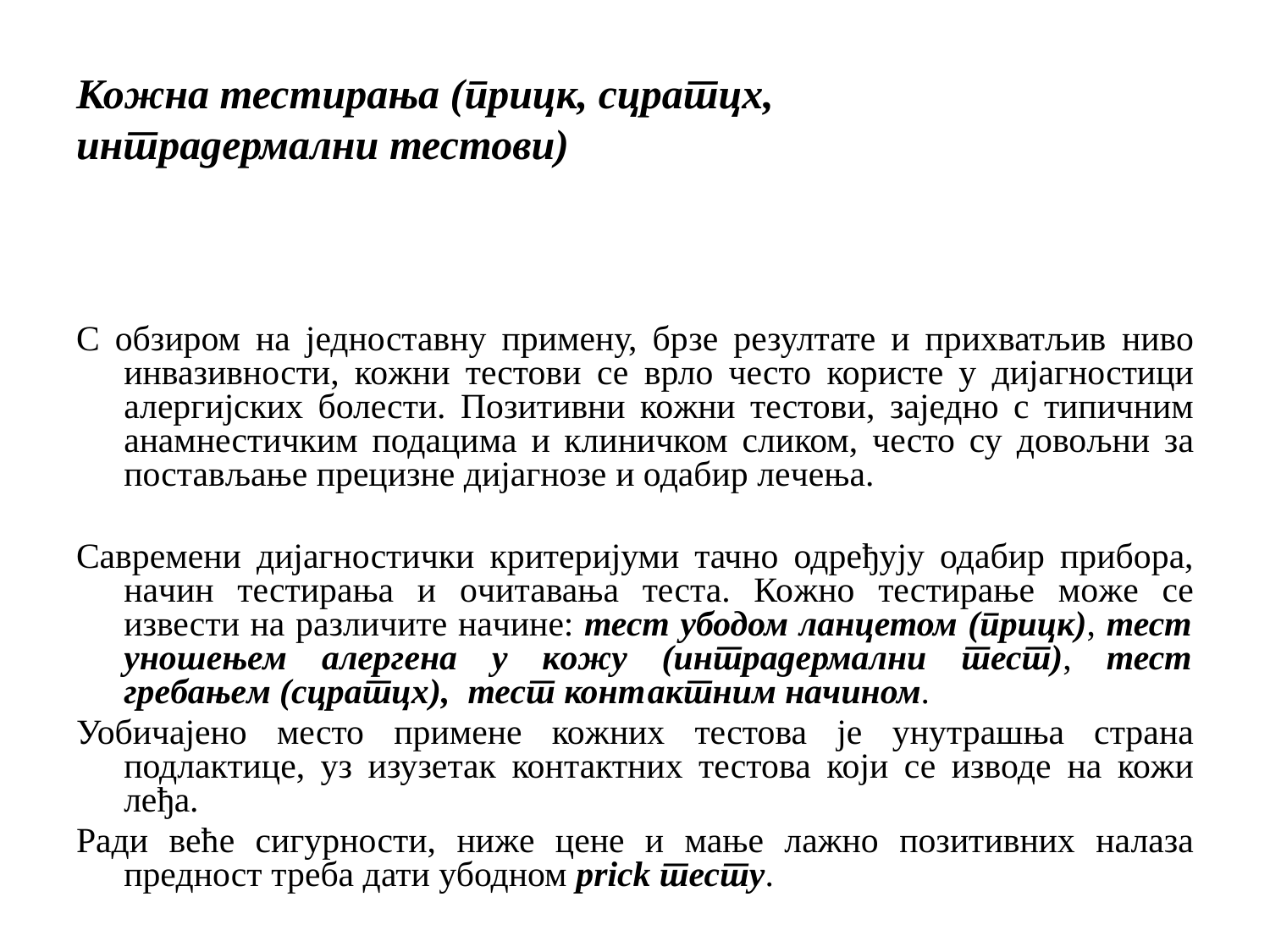

# Кожна тестирања (прицк, сцратцх, интрадермални тестови)
С обзиром на једноставну примену, брзе резултате и прихватљив ниво инвазивности, кожни тестови се врло често користе у дијагностици алергијских болести. Позитивни кожни тестови, заједно с типичним анамнестичким подацима и клиничком сликом, често су довољни за постављање прецизне дијагнозе и одабир лечења.

Савремени дијагностички критеријуми тачно одређују одабир прибора, начин тестирања и очитавања теста. Кожно тестирање може се извести на различите начине: тест убодом ланцетом (прицк), тест уношењем алергена у кожу (интрадермални тест), тест гребањем (сцратцх),  тест контактним начином.
Уобичајено место примене кожних тестова је унутрашња страна подлактице, уз изузетак контактних тестова који се изводе на кожи леђа.
Ради веће сигурности, ниже цене и мање лажно позитивних налаза предност треба дати убодном prick тесту.